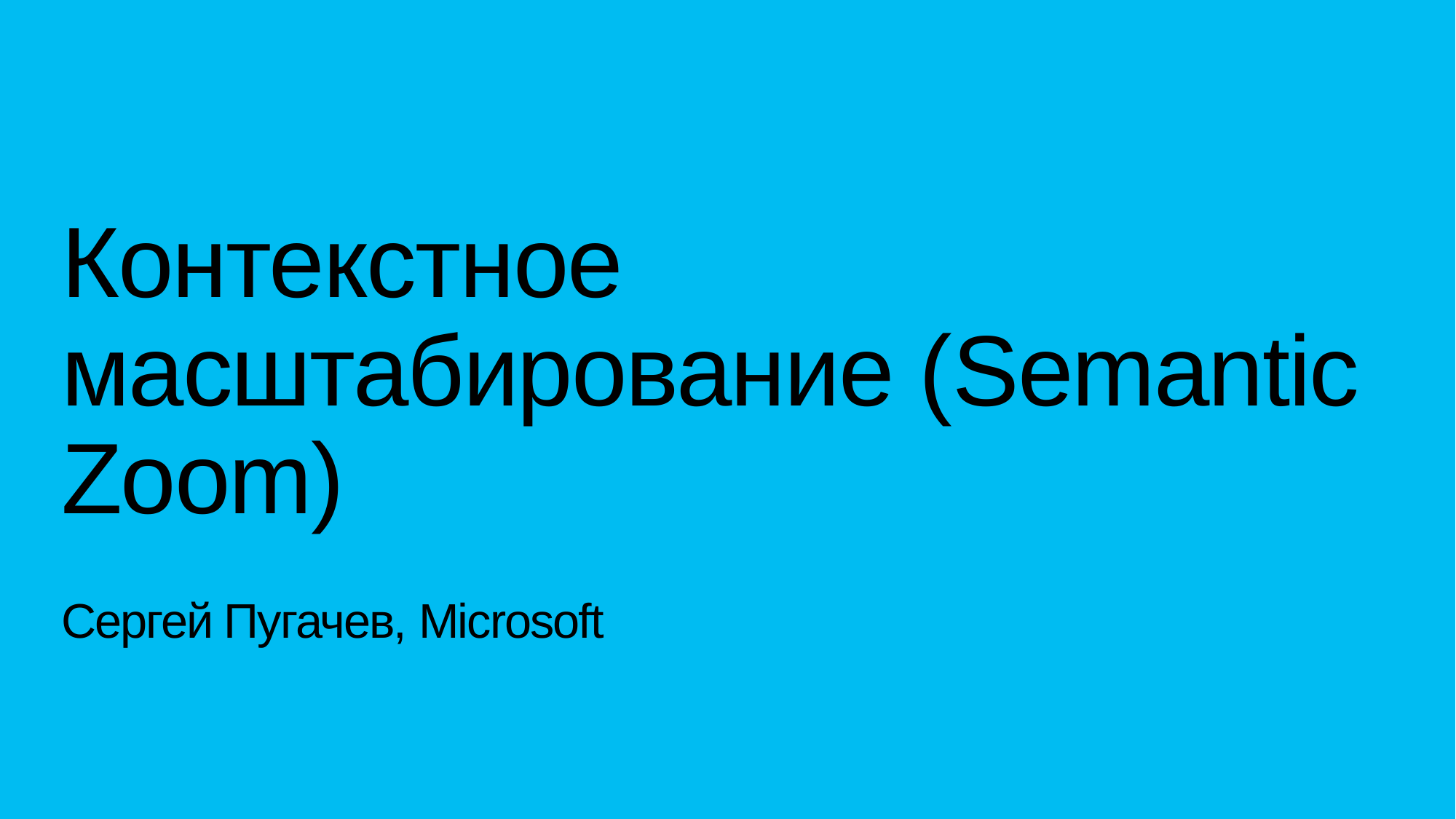

Контекстное масштабирование (Semantic Zoom)
Сергей Пугачев, Microsoft